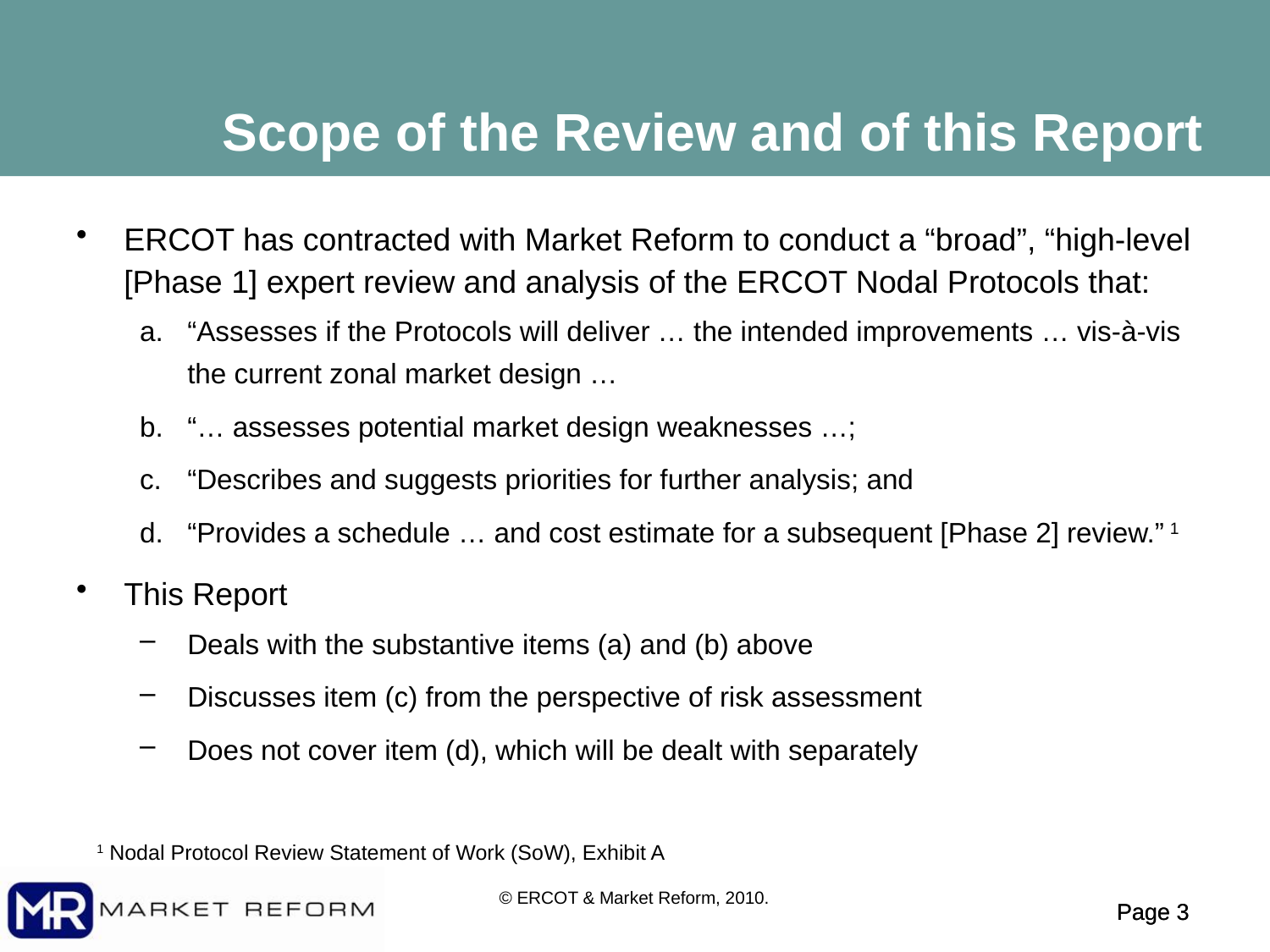

Scope of the Review and of this Report
ERCOT has contracted with Market Reform to conduct a “broad”, “high-level [Phase 1] expert review and analysis of the ERCOT Nodal Protocols that:
“Assesses if the Protocols will deliver … the intended improvements … vis-à-vis the current zonal market design …
“… assesses potential market design weaknesses …;
“Describes and suggests priorities for further analysis; and
“Provides a schedule … and cost estimate for a subsequent [Phase 2] review.” 1
This Report
Deals with the substantive items (a) and (b) above
Discusses item (c) from the perspective of risk assessment
Does not cover item (d), which will be dealt with separately
1 Nodal Protocol Review Statement of Work (SoW), Exhibit A
© ERCOT & Market Reform, 2010.
Page 3
Page 3